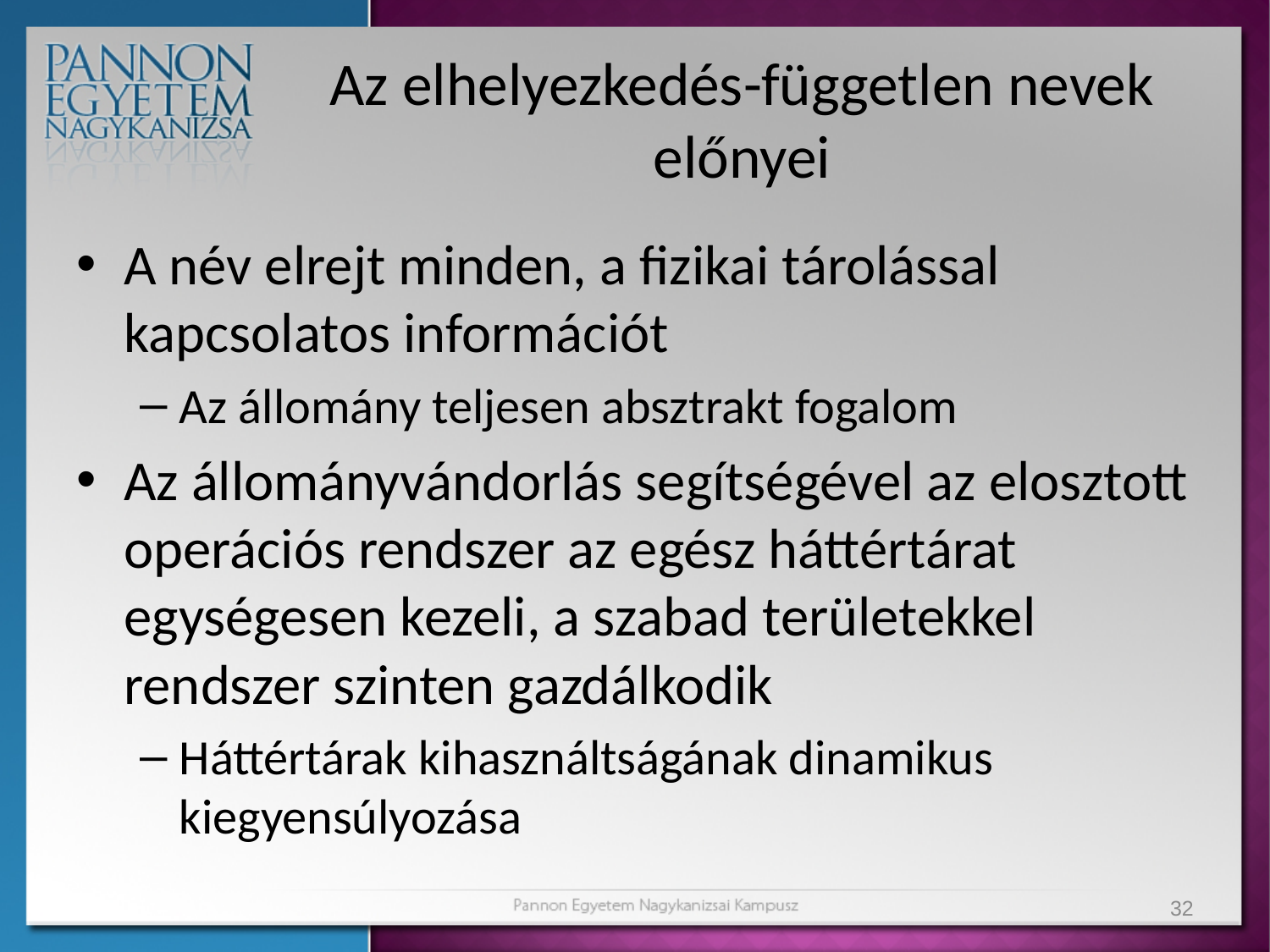

# Az elhelyezkedés-független nevek előnyei
A név elrejt minden, a fizikai tárolással kapcsolatos információt
Az állomány teljesen absztrakt fogalom
Az állományvándorlás segítségével az elosztott operációs rendszer az egész háttértárat egységesen kezeli, a szabad területekkel rendszer szinten gazdálkodik
Háttértárak kihasználtságának dinamikus kiegyensúlyozása
32